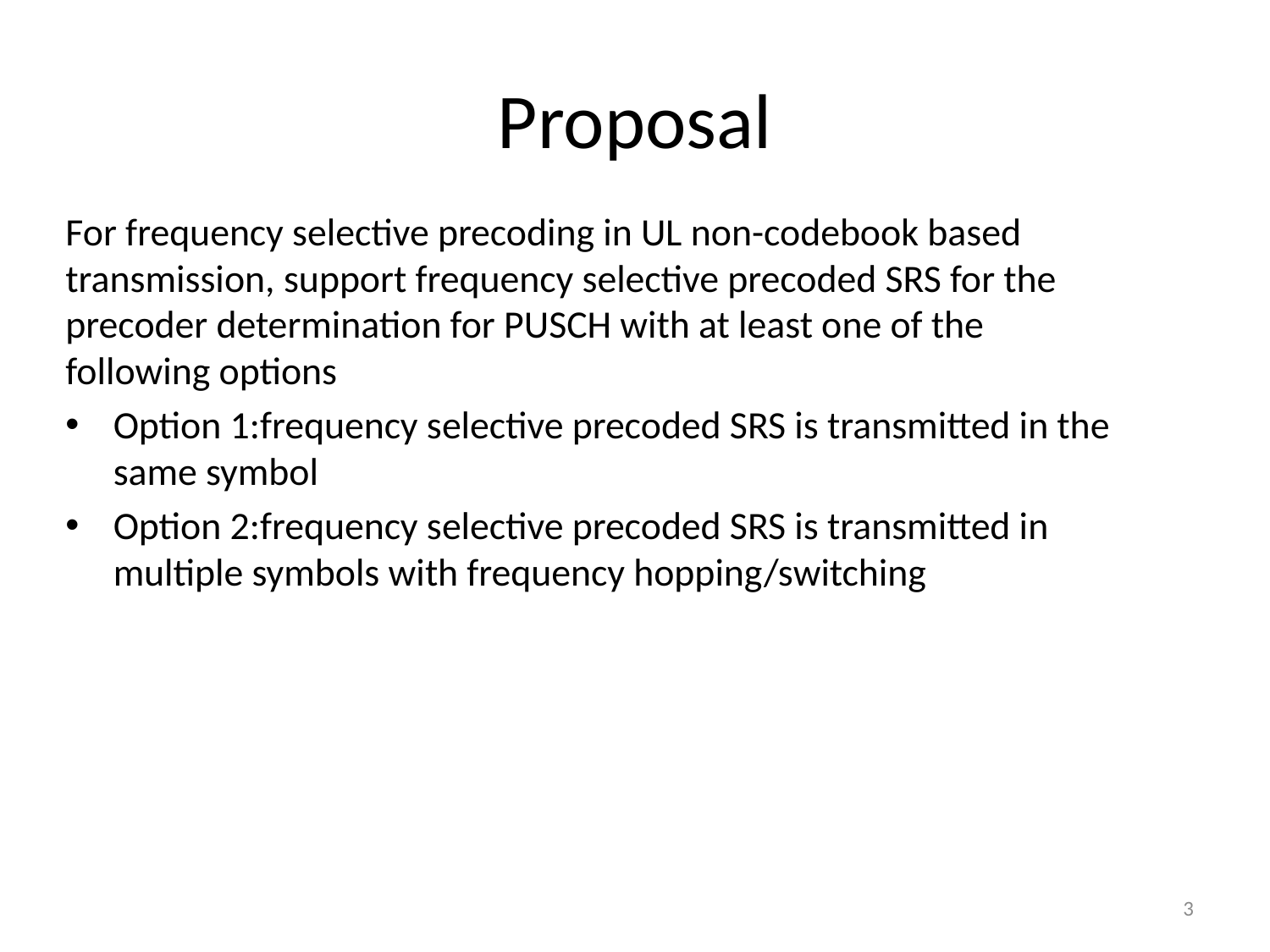

# Proposal

For frequency selective precoding in UL non-codebook based transmission, support frequency selective precoded SRS for the precoder determination for PUSCH with at least one of the following options
Option 1:frequency selective precoded SRS is transmitted in the same symbol
Option 2:frequency selective precoded SRS is transmitted in multiple symbols with frequency hopping/switching

3